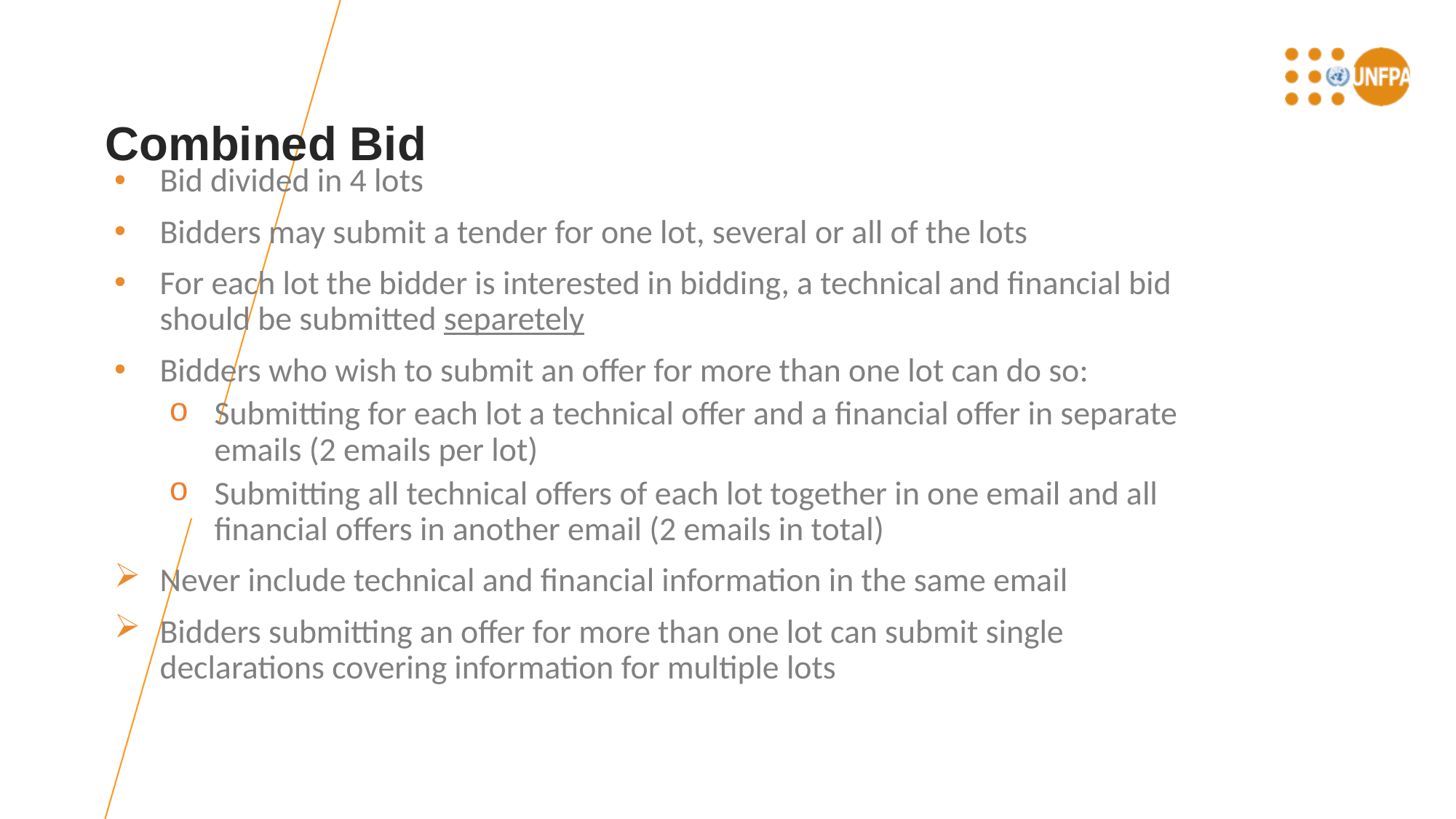

# Combined Bid
Bid divided in 4 lots
Bidders may submit a tender for one lot, several or all of the lots
For each lot the bidder is interested in bidding, a technical and financial bid should be submitted separetely
Bidders who wish to submit an offer for more than one lot can do so:
Submitting for each lot a technical offer and a financial offer in separate emails (2 emails per lot)
Submitting all technical offers of each lot together in one email and all financial offers in another email (2 emails in total)
Never include technical and financial information in the same email
Bidders submitting an offer for more than one lot can submit single declarations covering information for multiple lots